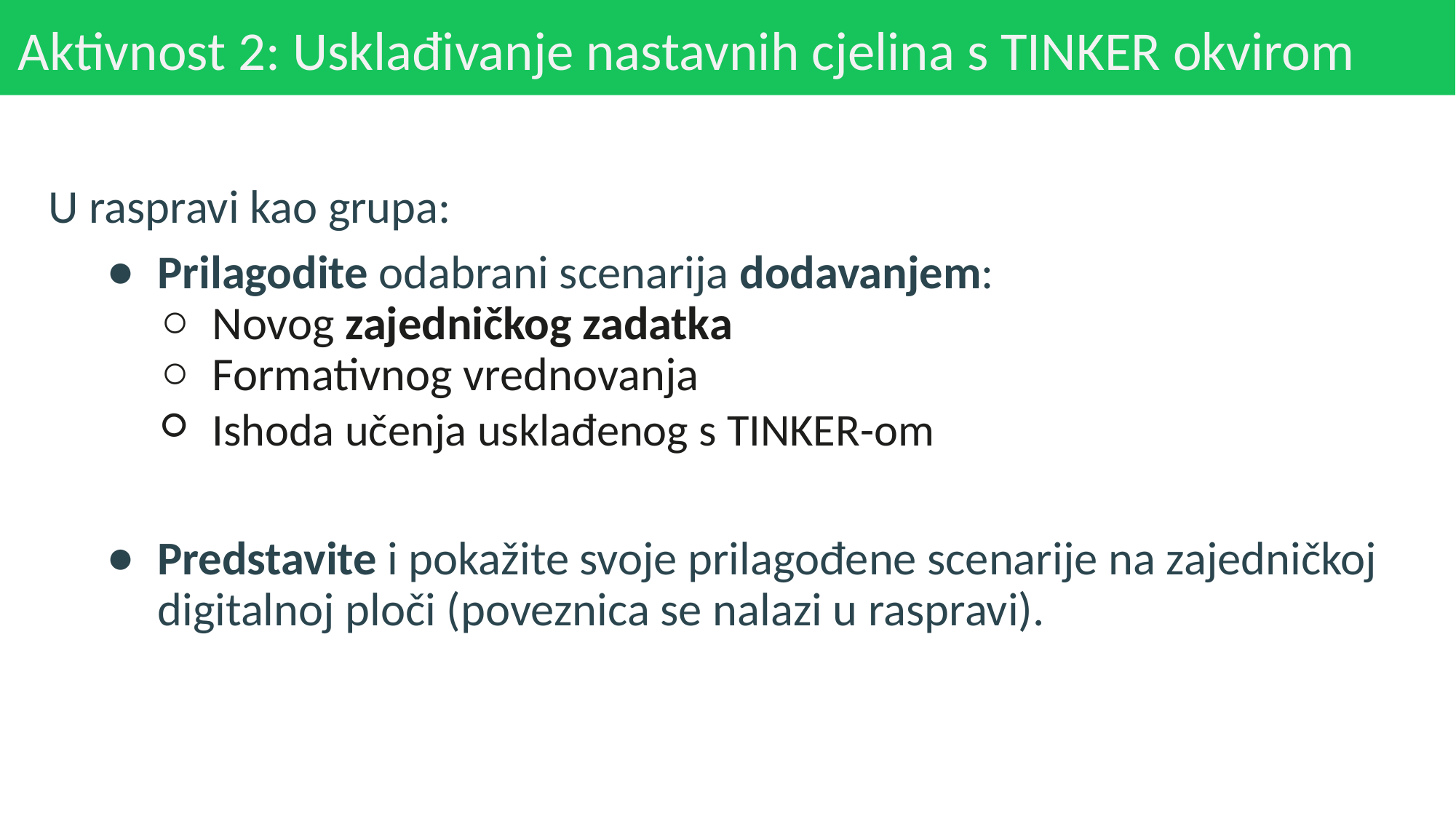

# Aktivnost 2: Usklađivanje nastavnih cjelina s TINKER okvirom

U raspravi kao grupa:
Prilagodite odabrani scenarija dodavanjem:
Novog zajedničkog zadatka
Formativnog vrednovanja
Ishoda učenja usklađenog s TINKER-om

Predstavite i pokažite svoje prilagođene scenarije na zajedničkoj digitalnoj ploči (poveznica se nalazi u raspravi).